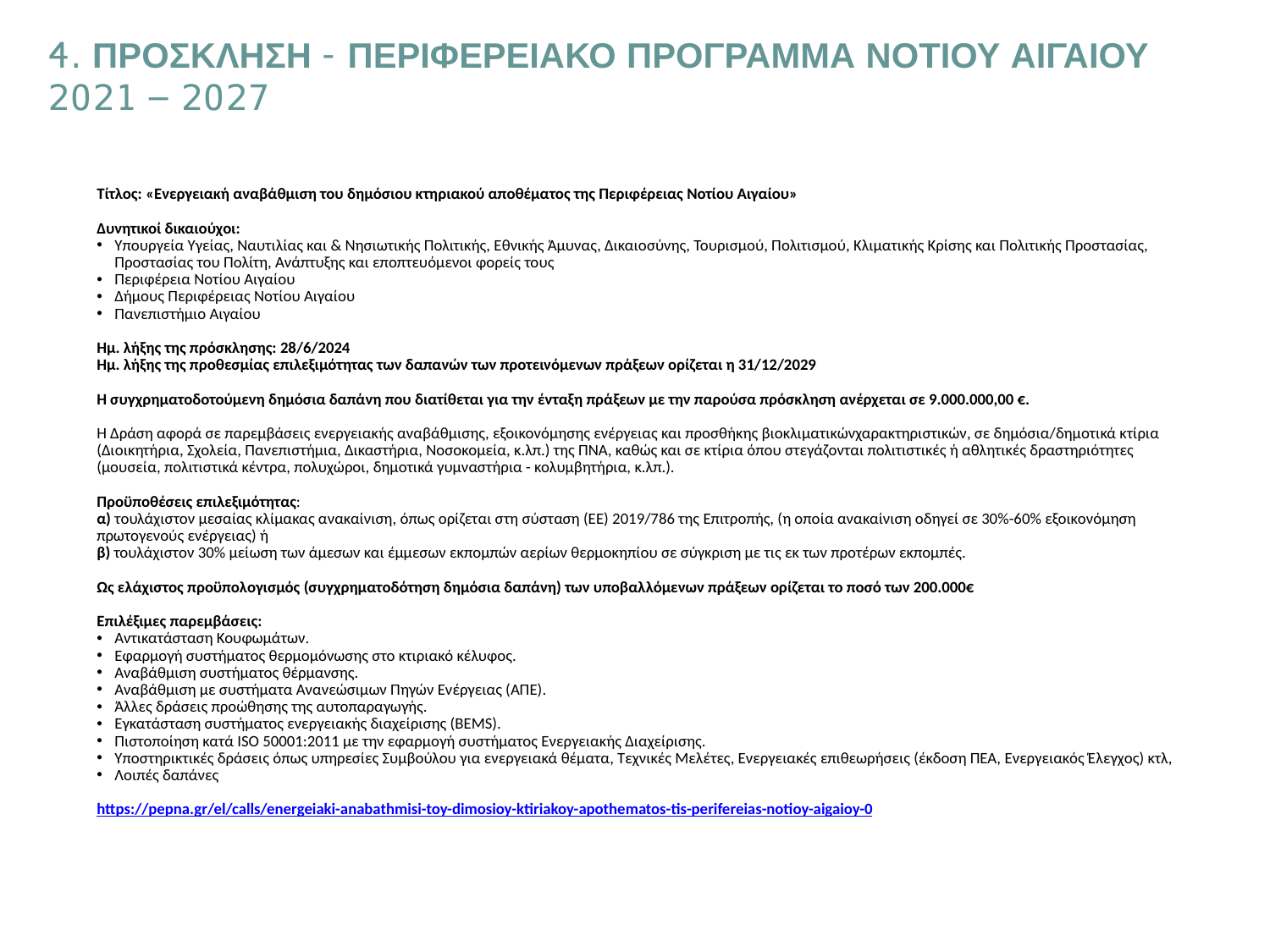

4. ΠΡΟΣΚΛΗΣΗ - ΠΕΡΙΦΕΡΕΙΑΚΟ ΠΡΟΓΡΑΜΜΑ ΝΟΤΙΟΥ ΑΙΓΑΙΟΥ 2021 – 2027
Τίτλος: «Ενεργειακή αναβάθμιση του δημόσιου κτηριακού αποθέματος της Περιφέρειας Νοτίου Αιγαίου»

Δυνητικοί δικαιούχοι:
Υπουργεία Υγείας, Ναυτιλίας και & Νησιωτικής Πολιτικής, Εθνικής Άμυνας, Δικαιοσύνης, Τουρισμού, Πολιτισμού, Κλιματικής Κρίσης και Πολιτικής Προστασίας, Προστασίας του Πολίτη, Ανάπτυξης και εποπτευόμενοι φορείς τους
Περιφέρεια Νοτίου Αιγαίου
Δήμους Περιφέρειας Νοτίου Αιγαίου
Πανεπιστήμιο Αιγαίου

Ημ. λήξης της πρόσκλησης: 28/6/2024
Ημ. λήξης της προθεσμίας επιλεξιμότητας των δαπανών των προτεινόμενων πράξεων ορίζεται η 31/12/2029

Η συγχρηματοδοτούμενη δημόσια δαπάνη που διατίθεται για την ένταξη πράξεων με την παρούσα πρόσκληση ανέρχεται σε 9.000.000,00 €.

Η Δράση αφορά σε παρεμβάσεις ενεργειακής αναβάθμισης, εξοικονόμησης ενέργειας και προσθήκης βιοκλιματικώνχαρακτηριστικών, σε δημόσια/δημοτικά κτίρια (Διοικητήρια, Σχολεία, Πανεπιστήμια, Δικαστήρια, Νοσοκομεία, κ.λπ.) της ΠΝΑ, καθώς και σε κτίρια όπου στεγάζονται πολιτιστικές ή αθλητικές δραστηριότητες (μουσεία, πολιτιστικά κέντρα, πολυχώροι, δημοτικά γυμναστήρια - κολυμβητήρια, κ.λπ.).

Προϋποθέσεις επιλεξιμότητας:
α) τουλάχιστον μεσαίας κλίμακας ανακαίνιση, όπως ορίζεται στη σύσταση (ΕΕ) 2019/786 της Επιτροπής, (η οποία ανακαίνιση οδηγεί σε 30%-60% εξοικονόμηση πρωτογενούς ενέργειας) ή
β) τουλάχιστον 30% μείωση των άμεσων και έμμεσων εκπομπών αερίων θερμοκηπίου σε σύγκριση με τις εκ των προτέρων εκπομπές.

Ως ελάχιστος προϋπολογισμός (συγχρηματοδότηση δημόσια δαπάνη) των υποβαλλόμενων πράξεων ορίζεται το ποσό των 200.000€

Επιλέξιμες παρεμβάσεις:
Αντικατάσταση Κουφωμάτων.
Εφαρμογή συστήματος θερμομόνωσης στο κτιριακό κέλυφος.
Αναβάθμιση συστήματος θέρμανσης.
Αναβάθμιση με συστήματα Ανανεώσιμων Πηγών Ενέργειας (ΑΠΕ).
Άλλες δράσεις προώθησης της αυτοπαραγωγής.
Εγκατάσταση συστήματος ενεργειακής διαχείρισης (BEMS).
Πιστοποίηση κατά ISO 50001:2011 με την εφαρμογή συστήματος Ενεργειακής Διαχείρισης.
Υποστηρικτικές δράσεις όπως υπηρεσίες Συμβούλου για ενεργειακά θέματα, Τεχνικές Μελέτες, Ενεργειακές επιθεωρήσεις (έκδοση ΠΕΑ, Ενεργειακός Έλεγχος) κτλ,
Λοιπές δαπάνες

https://pepna.gr/el/calls/energeiaki-anabathmisi-toy-dimosioy-ktiriakoy-apothematos-tis-perifereias-notioy-aigaioy-0